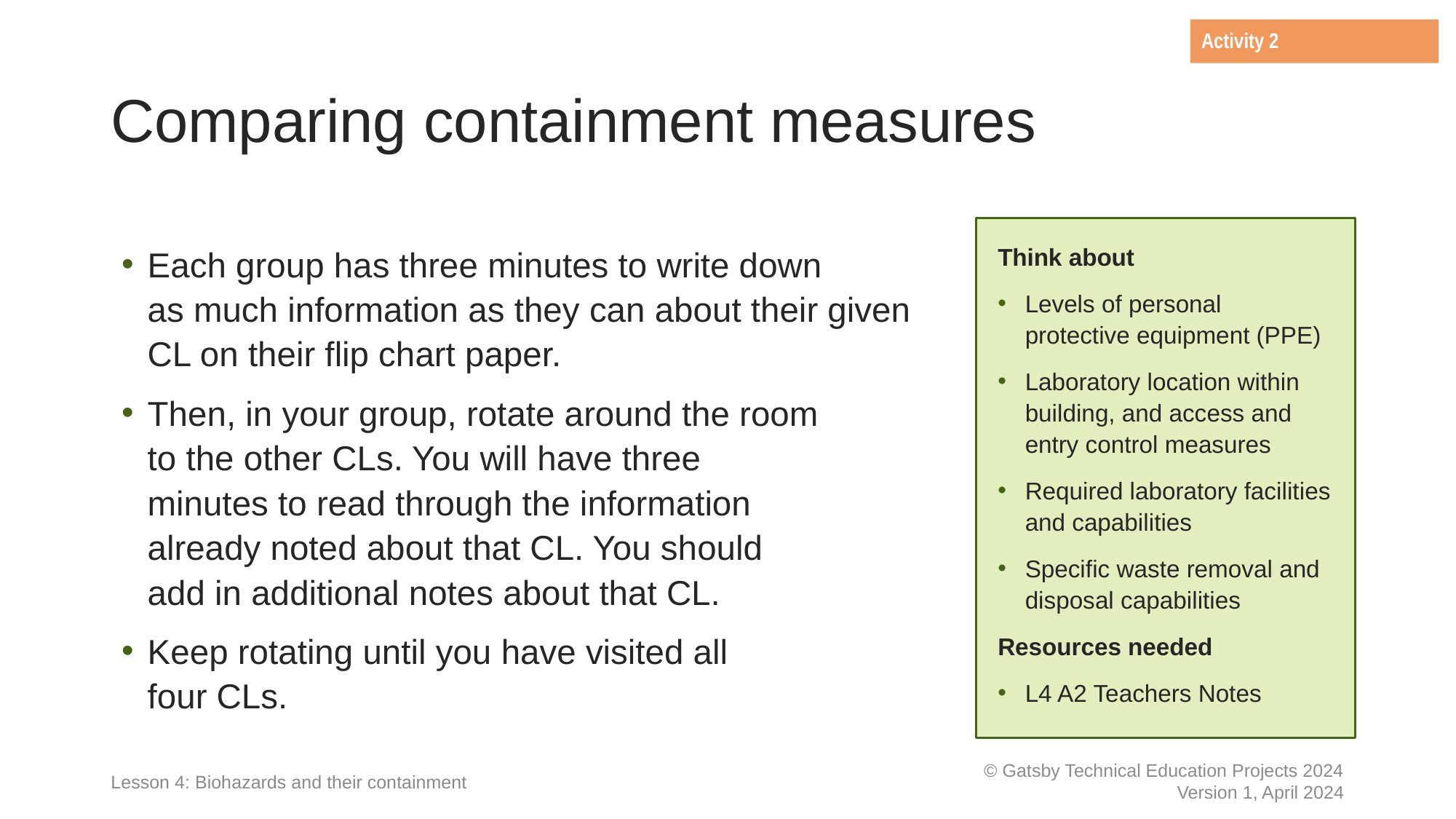

Activity 2
# Comparing containment measures
Each group has three minutes to write down
as much information as they can about their given CL on their flip chart paper.
Then, in your group, rotate around the room
to the other CLs. You will have three
minutes to read through the information
already noted about that CL. You should
add in additional notes about that CL.
Keep rotating until you have visited all
four CLs.

Think about
Levels of personal protective equipment (PPE)
Laboratory location within building, and access and entry control measures
Required laboratory facilities and capabilities
Specific waste removal and disposal capabilities
Resources needed
L4 A2 Teachers Notes
Lesson 4: Biohazards and their containment